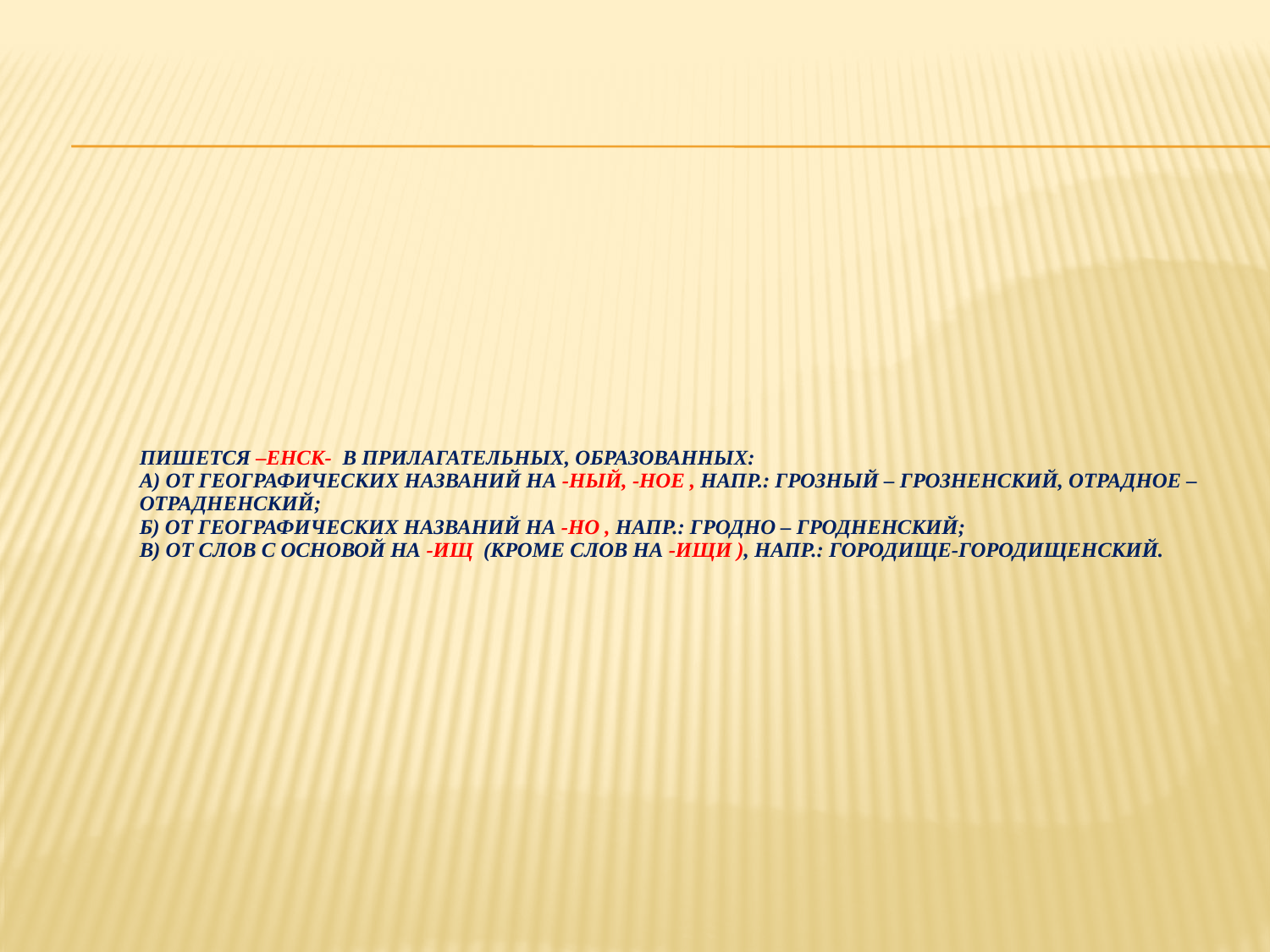

# Пишется –енск-  в прилагательных, образованных: а) от географических названий на -ный, -ное , напр.: Грозный – грозненский, Отрадное – отрадненский; б) от географических названий на -но , напр.: Гродно – гродненский; в) от слов с основой на -ищ  (кроме слов на -ищи ), напр.: городище-городищенский.